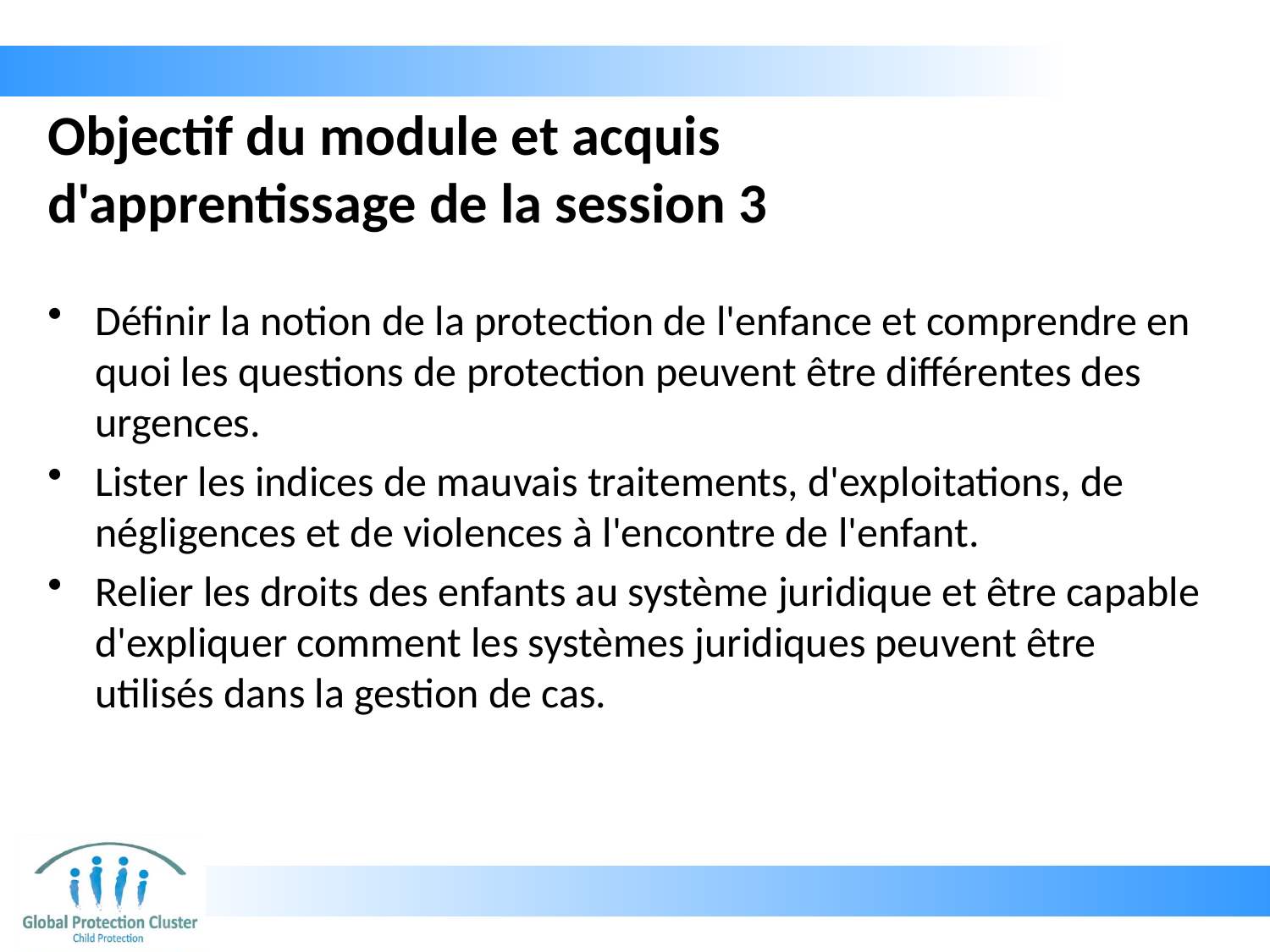

# Objectif du module et acquis d'apprentissage de la session 3

Définir la notion de la protection de l'enfance et comprendre en quoi les questions de protection peuvent être différentes des urgences.
Lister les indices de mauvais traitements, d'exploitations, de négligences et de violences à l'encontre de l'enfant.
Relier les droits des enfants au système juridique et être capable d'expliquer comment les systèmes juridiques peuvent être utilisés dans la gestion de cas.